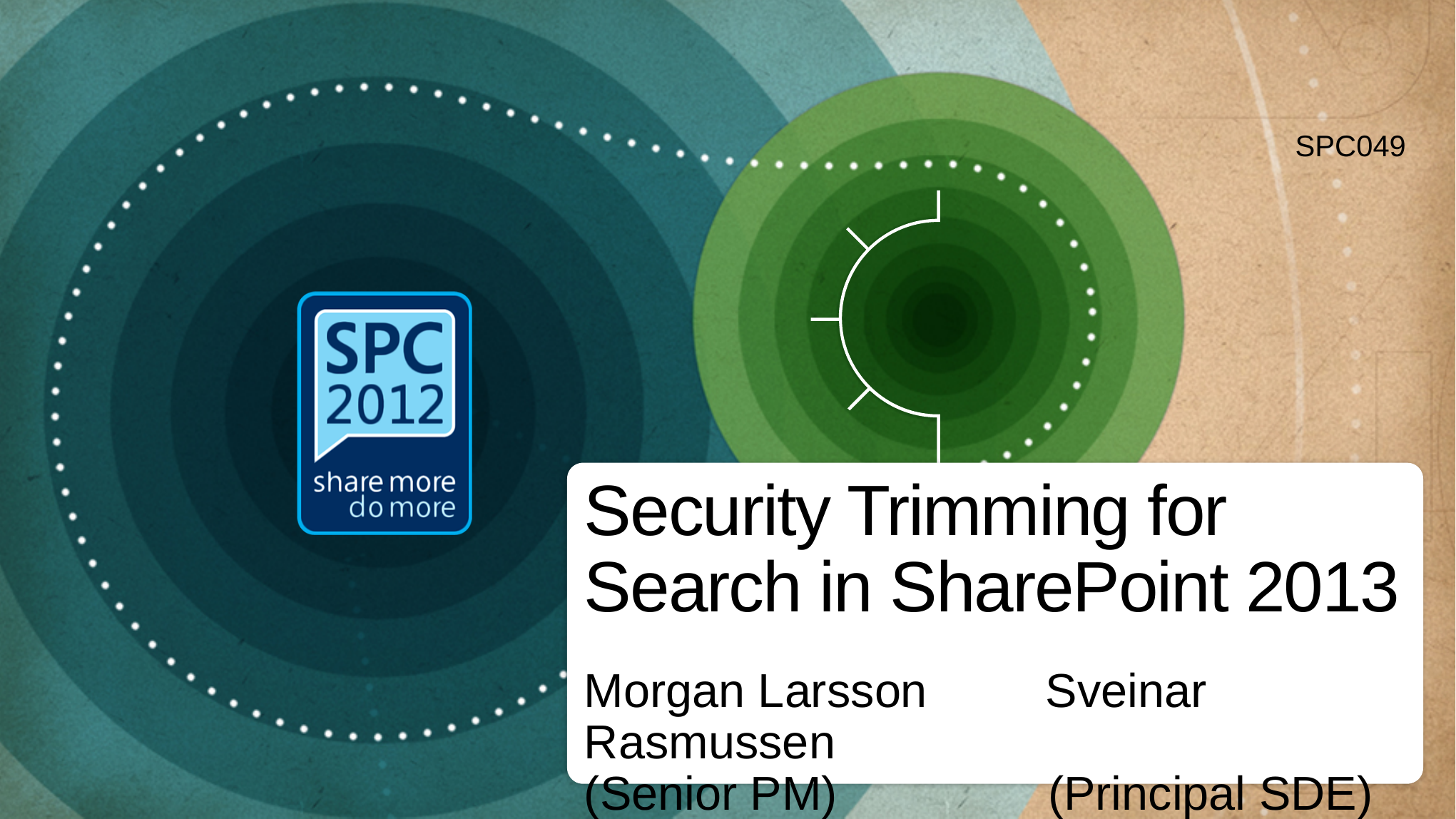

SPC049
# Security Trimming for Search in SharePoint 2013
Morgan Larsson         Sveinar Rasmussen
(Senior PM)                (Principal SDE)